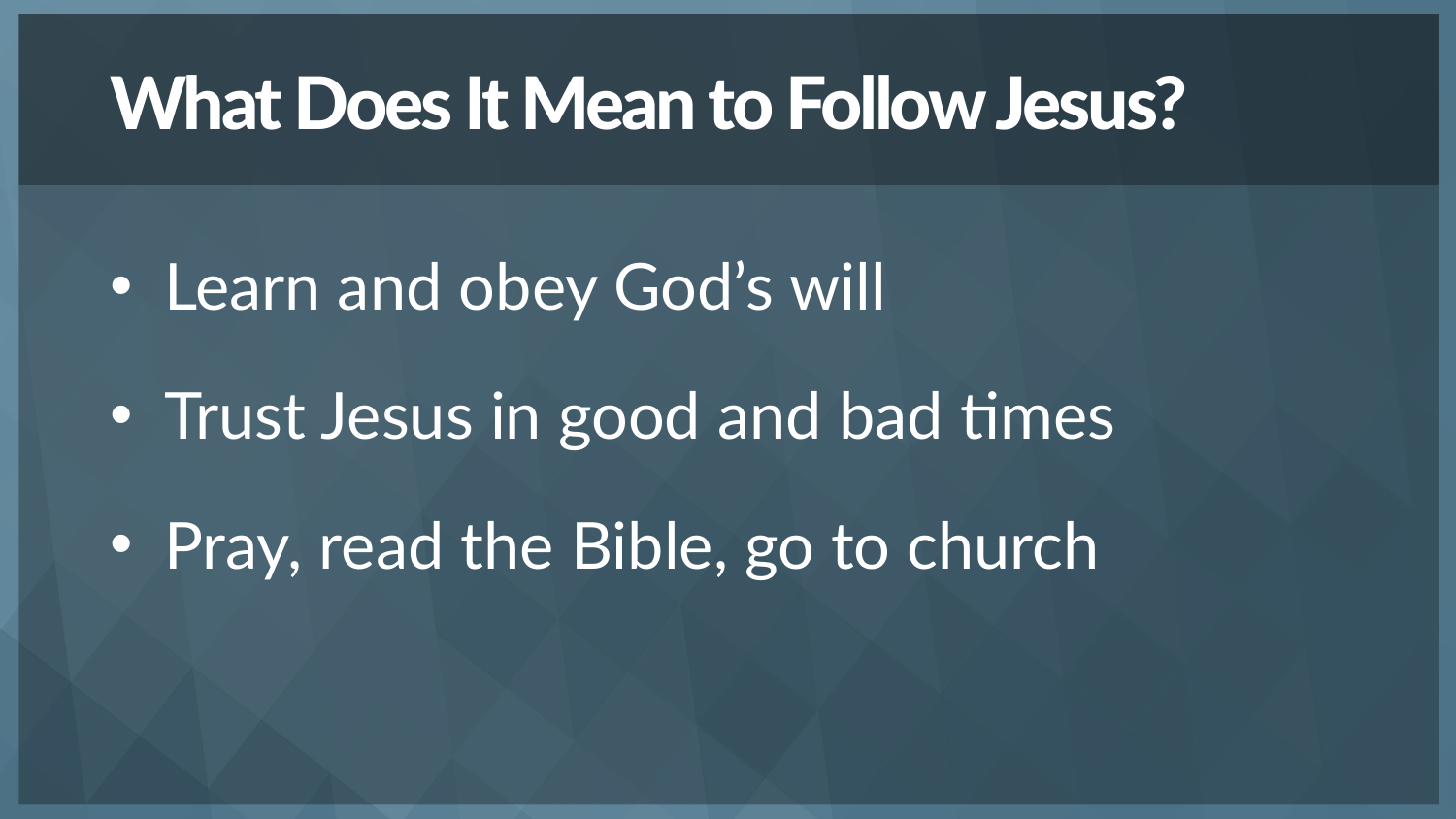

# What Does It Mean to Follow Jesus?
Learn and obey God’s will
Trust Jesus in good and bad times
Pray, read the Bible, go to church